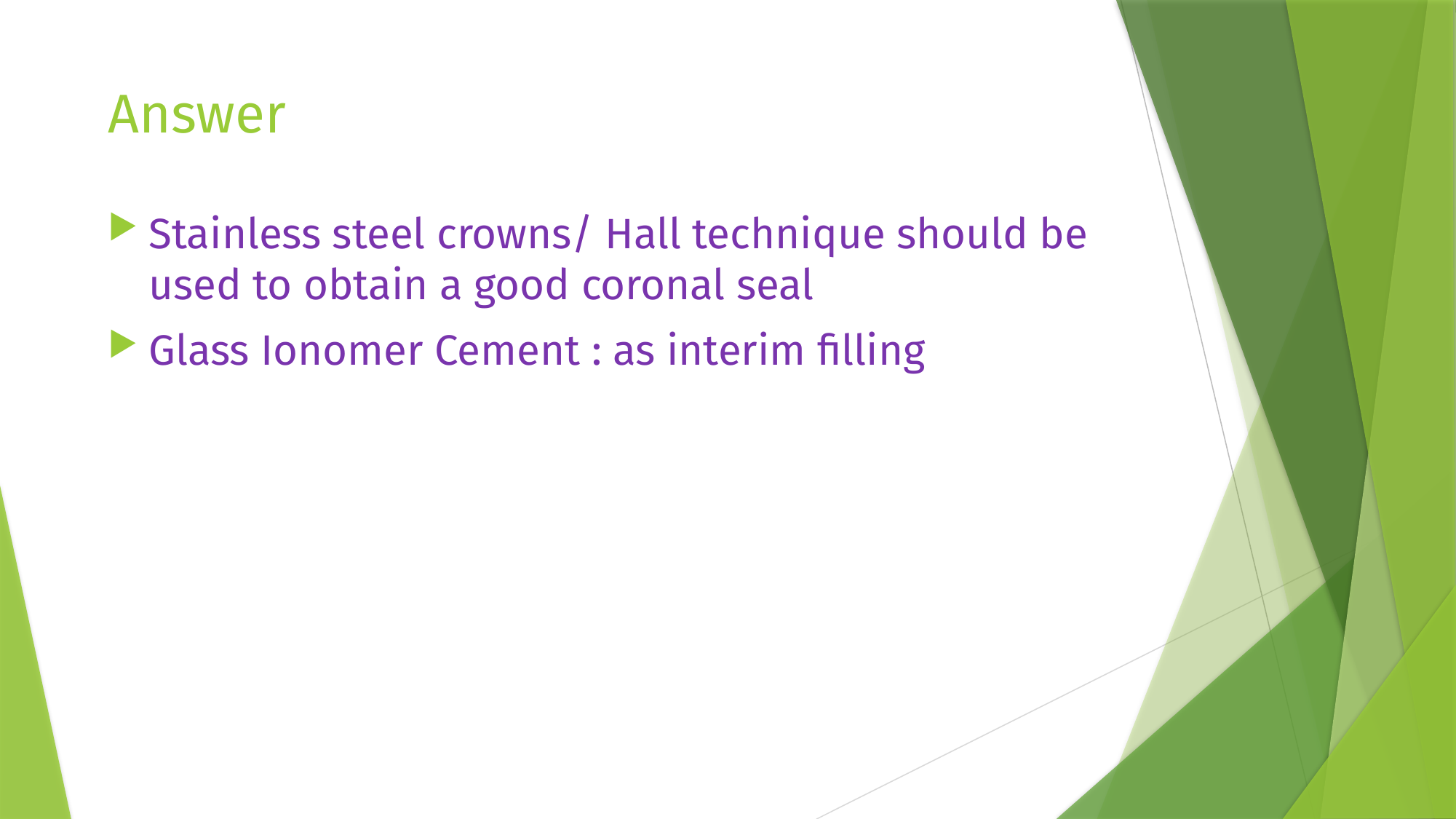

# Answer
Stainless steel crowns/ Hall technique should be used to obtain a good coronal seal
Glass Ionomer Cement : as interim filling